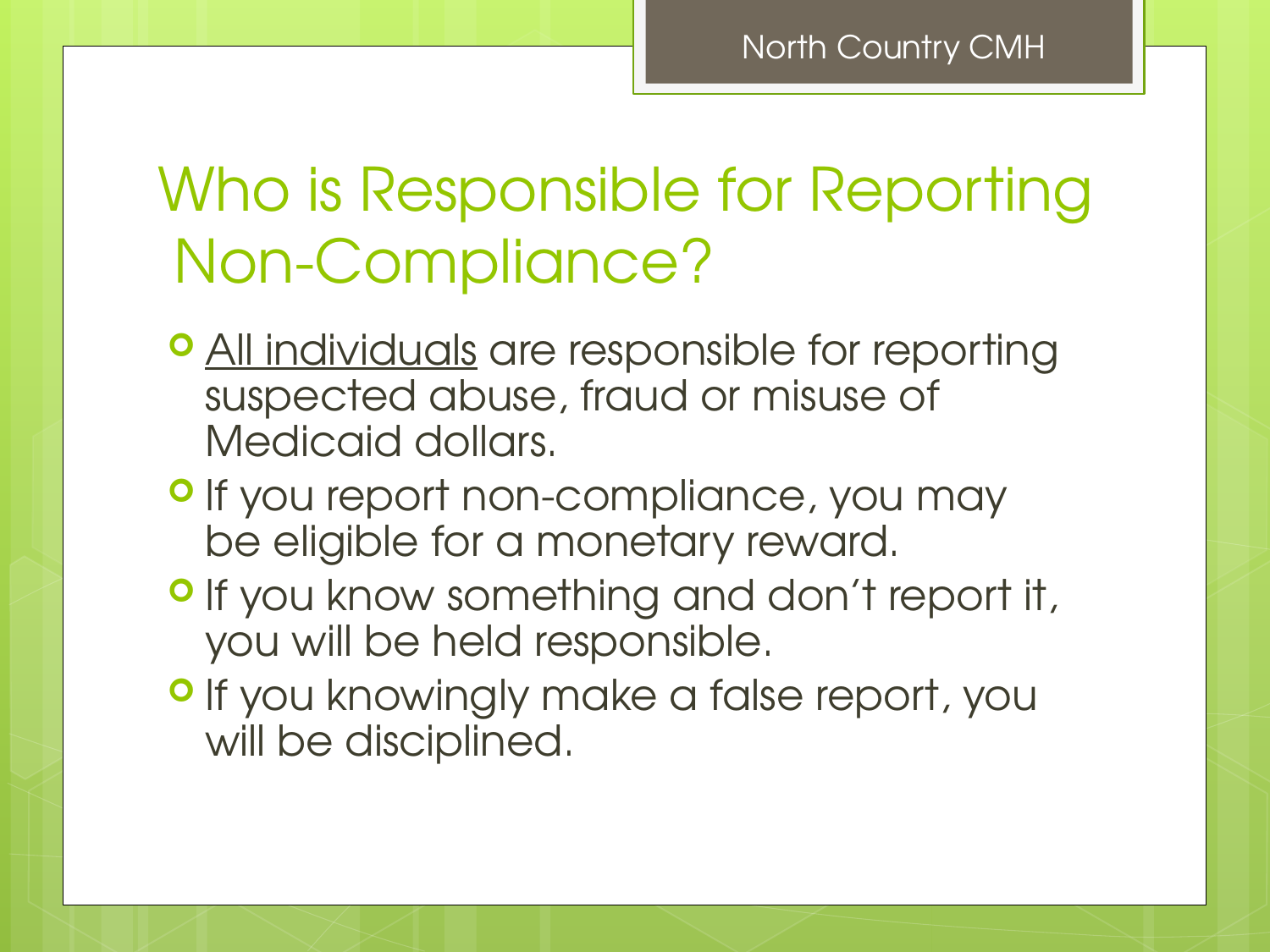

# Who is Responsible for Reporting  Non-Compliance?
All individuals are responsible for reporting suspected abuse, fraud or misuse of Medicaid dollars.
If you report non-compliance, you may be eligible for a monetary reward.
If you know something and don’t report it, you will be held responsible.
If you knowingly make a false report, you will be disciplined.